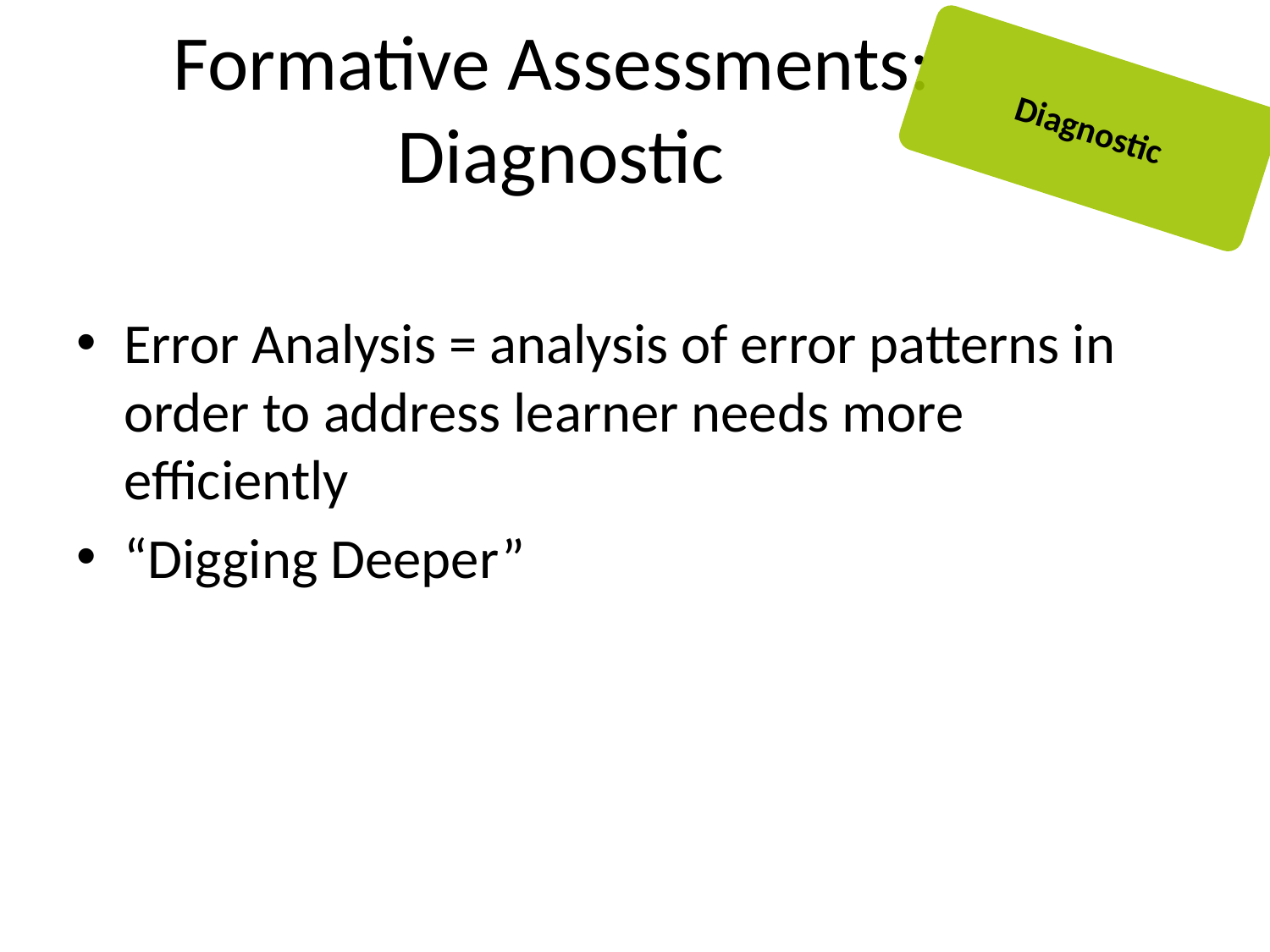

# Formative Assessments: Diagnostic
Diagnostic

Error Analysis = analysis of error patterns in order to address learner needs more efficiently
“Digging Deeper”